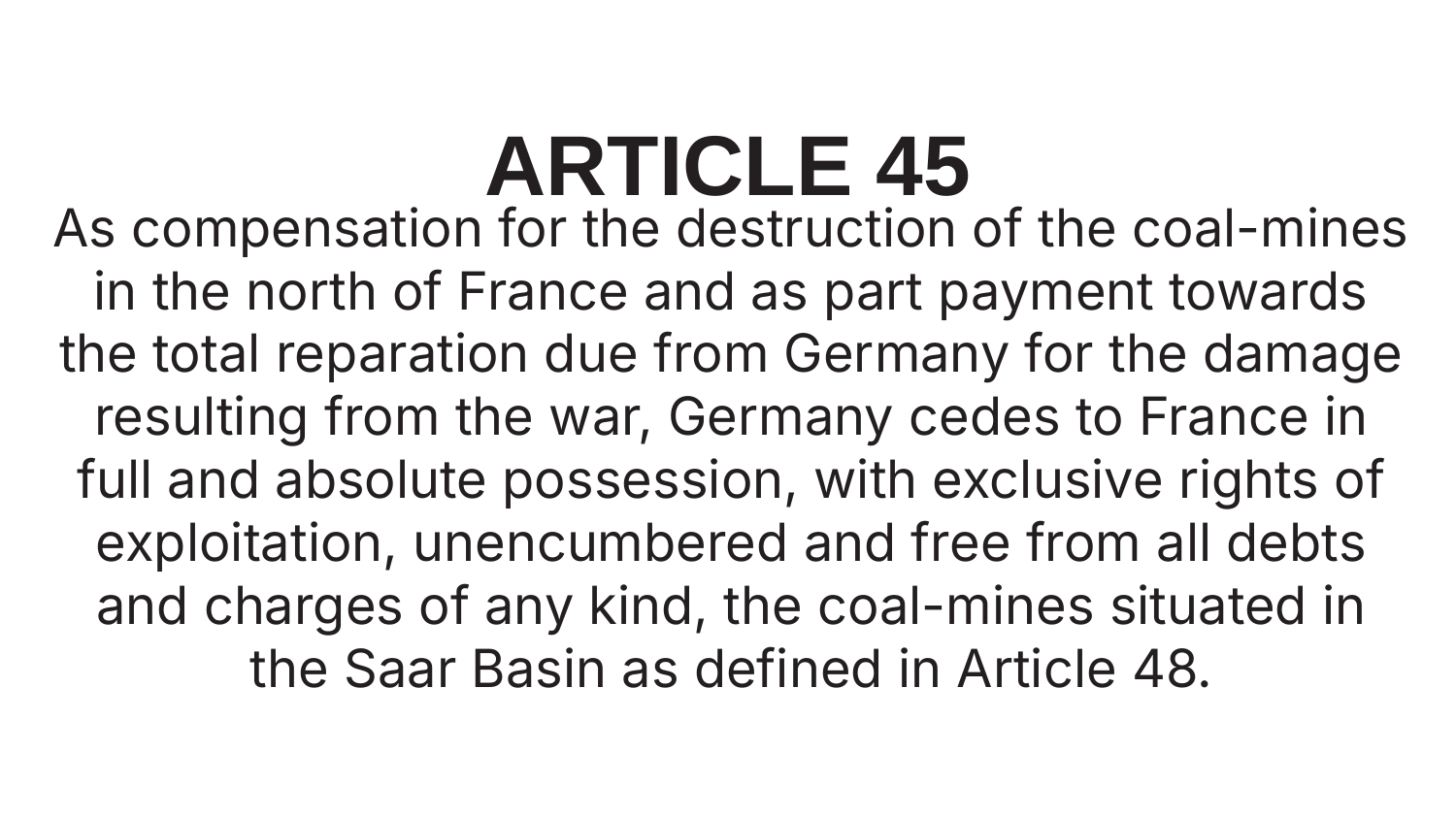

ARTICLE 45
As compensation for the destruction of the coal-mines in the north of France and as part payment towards the total reparation due from Germany for the damage resulting from the war, Germany cedes to France in full and absolute possession, with exclusive rights of exploitation, unencumbered and free from all debts and charges of any kind, the coal-mines situated in the Saar Basin as defined in Article 48.